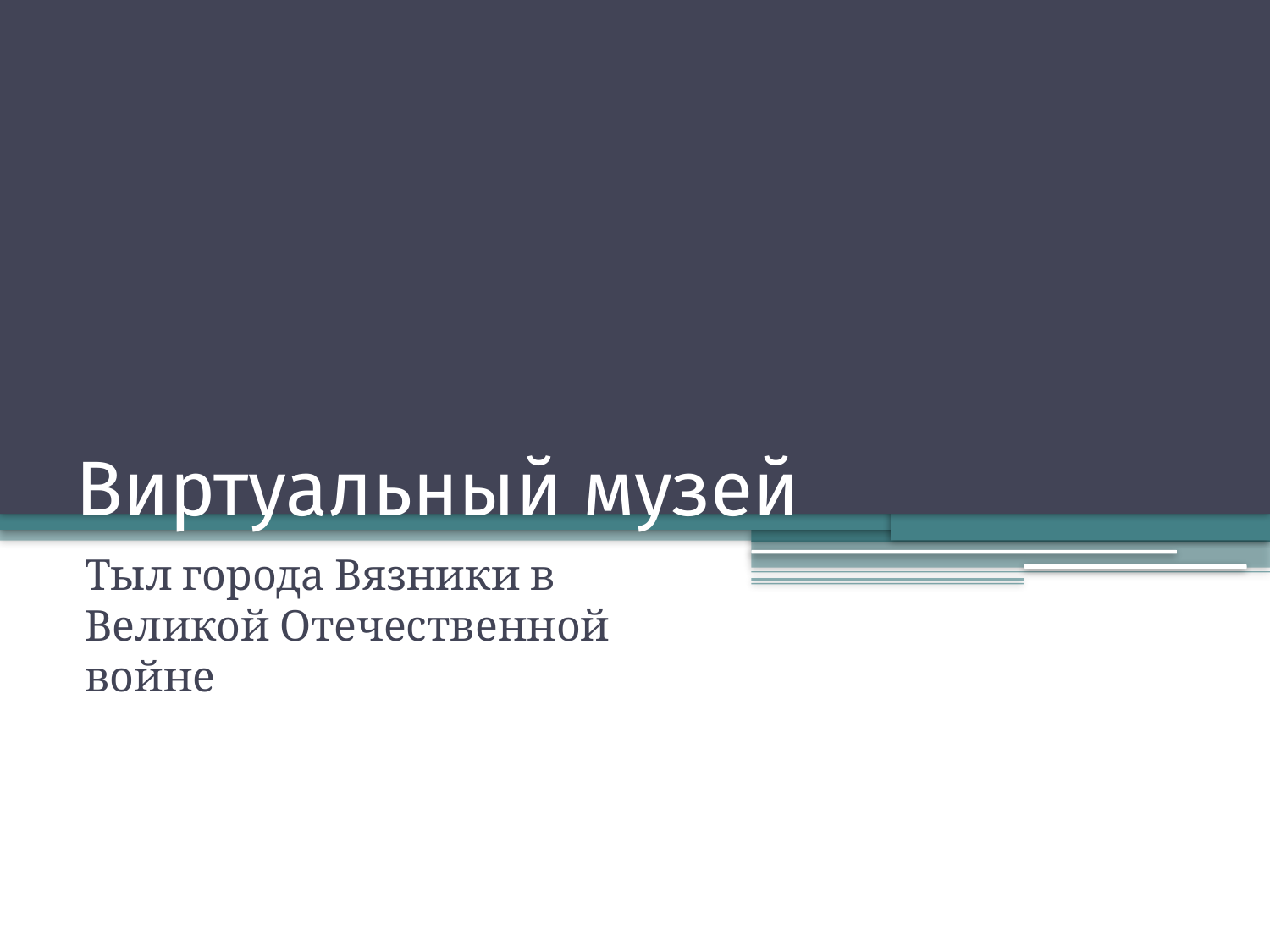

# Виртуальный музей
Тыл города Вязники в Великой Отечественной войне